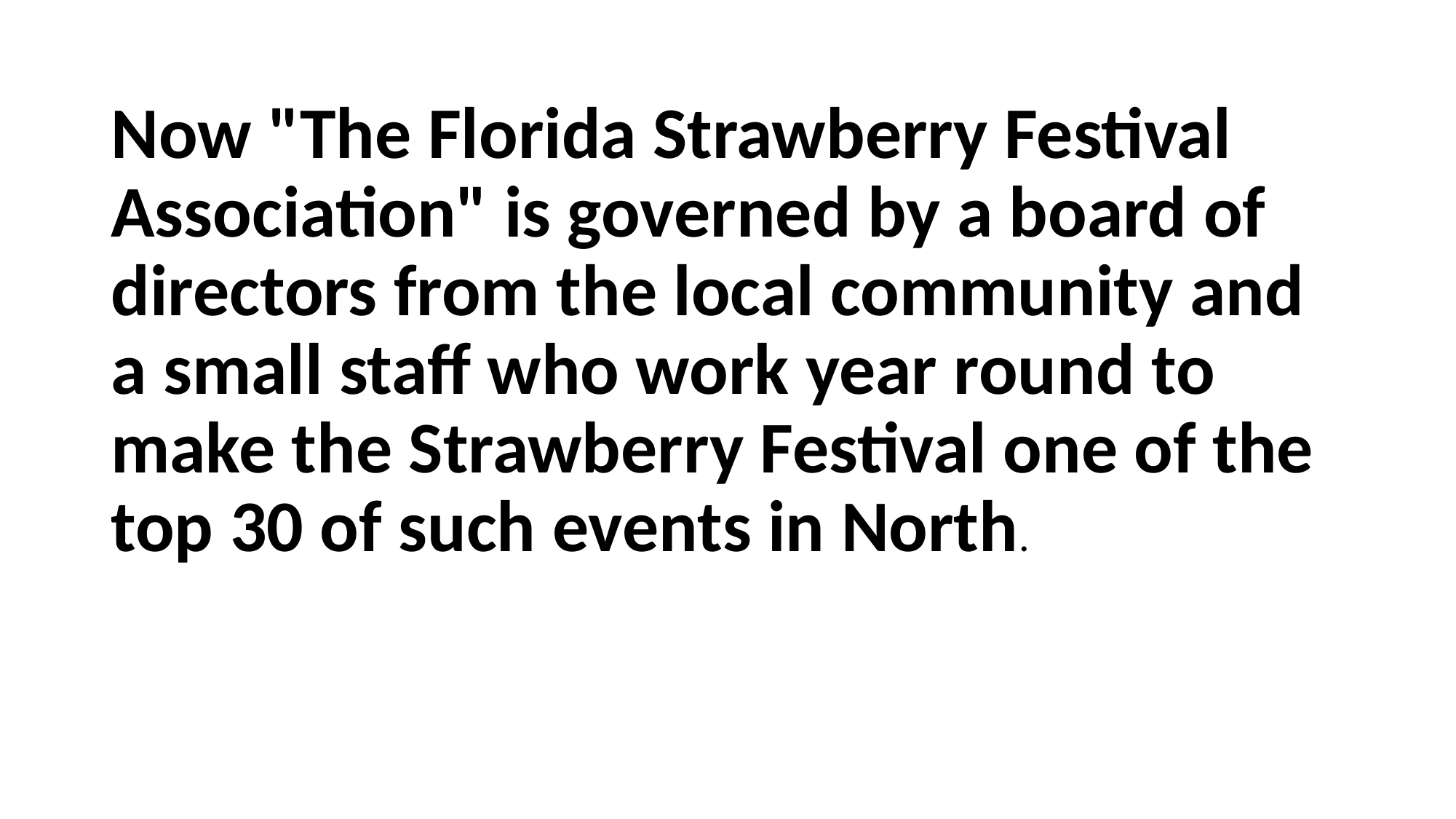

#
Now "The Florida Strawberry Festival Association" is governed by a board of directors from the local community and a small staff who work year round to make the Strawberry Festival one of the top 30 of such events in North.